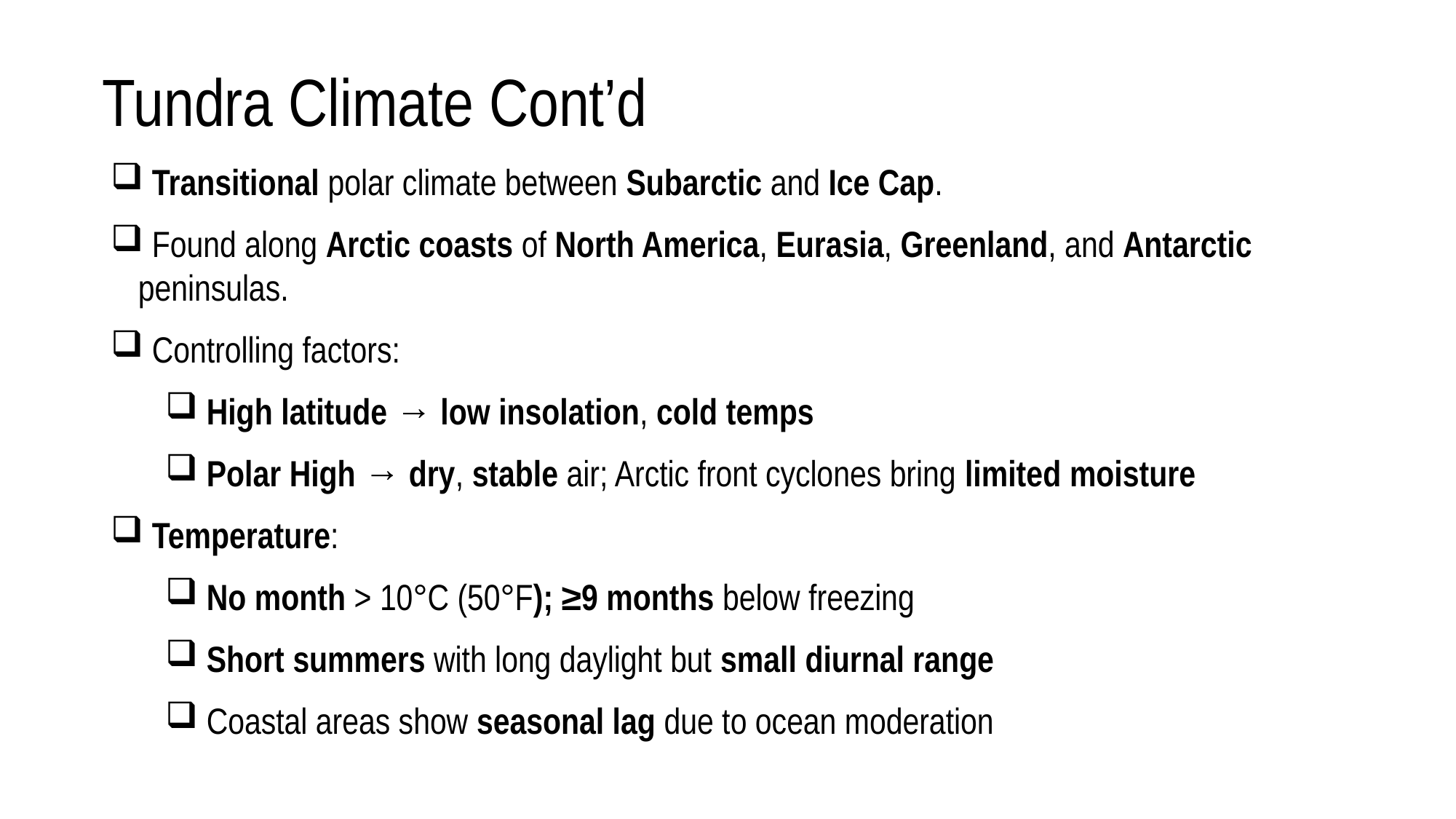

# Tundra Climate Cont’d
 Transitional polar climate between Subarctic and Ice Cap.
 Found along Arctic coasts of North America, Eurasia, Greenland, and Antarctic peninsulas.
 Controlling factors:
 High latitude → low insolation, cold temps
 Polar High → dry, stable air; Arctic front cyclones bring limited moisture
 Temperature:
 No month > 10°C (50°F); ≥9 months below freezing
 Short summers with long daylight but small diurnal range
 Coastal areas show seasonal lag due to ocean moderation